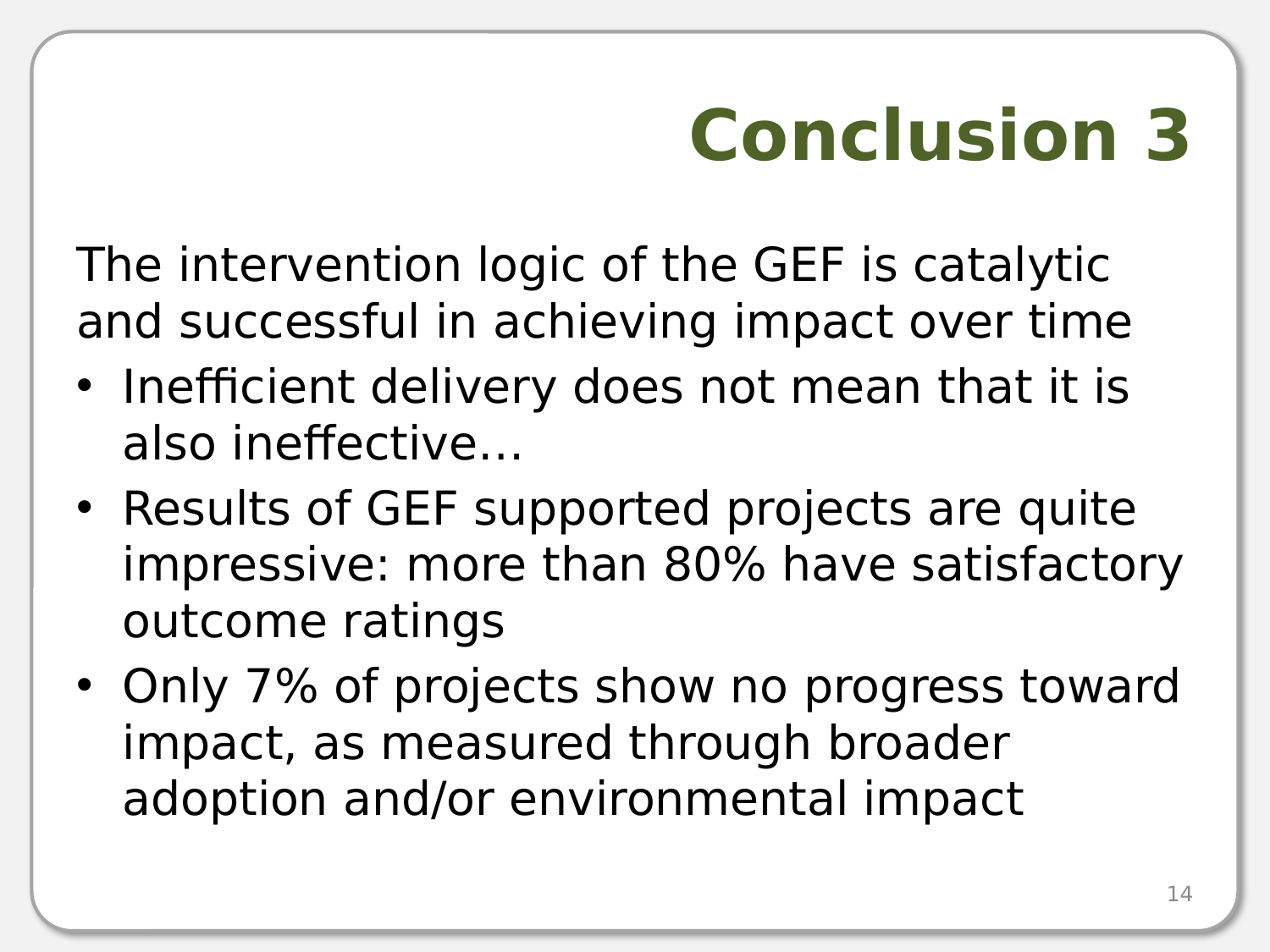

# Conclusion 3
The intervention logic of the GEF is catalytic and successful in achieving impact over time
Inefficient delivery does not mean that it is also ineffective…
Results of GEF supported projects are quite impressive: more than 80% have satisfactory outcome ratings
Only 7% of projects show no progress toward impact, as measured through broader adoption and/or environmental impact
14